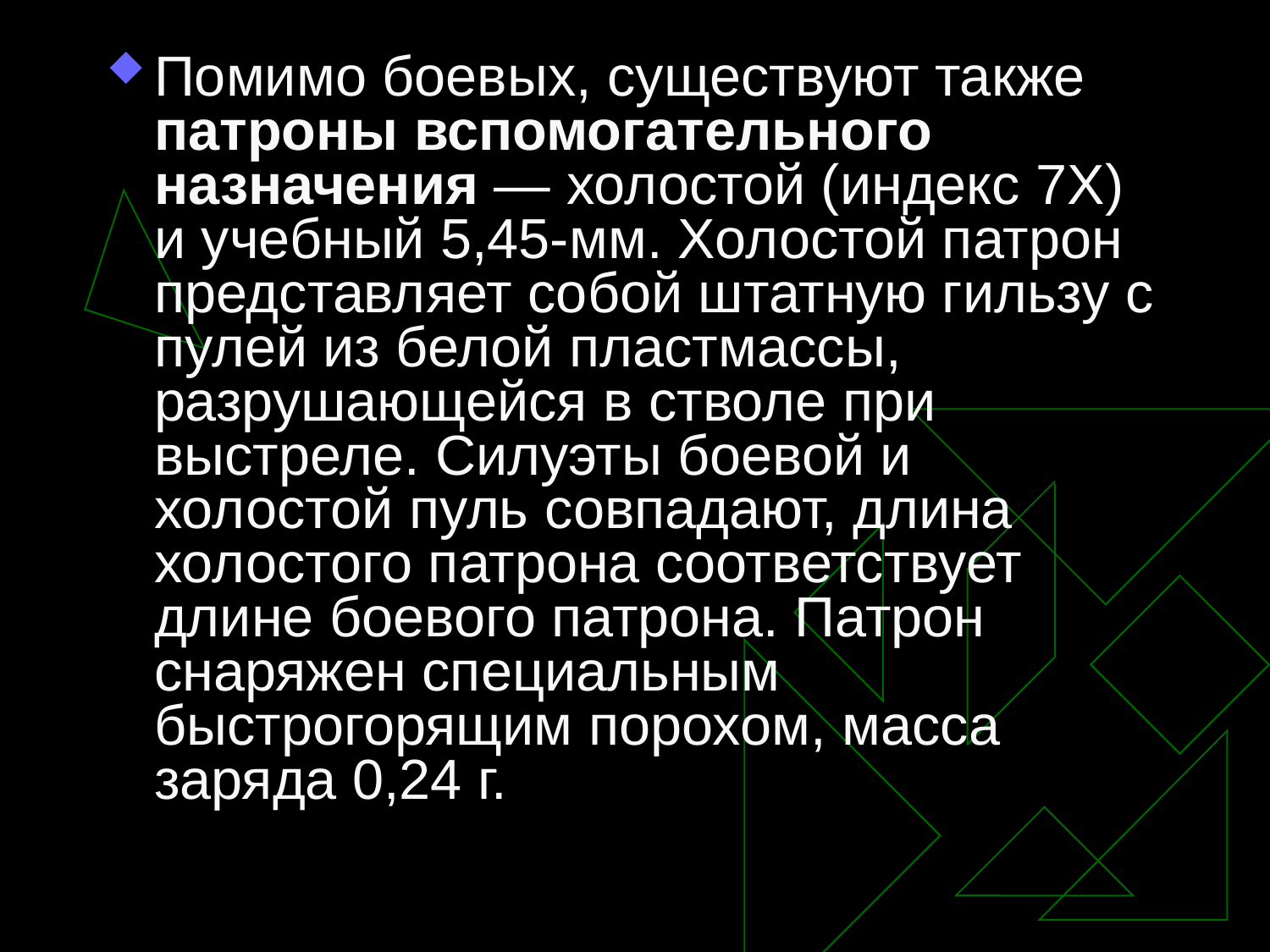

Помимо боевых, существуют также патроны вспомогательного назначения — холостой (индекс 7Х) и учебный 5,45-мм. Холостой патрон представляет собой штатную гильзу с пулей из белой пластмассы, разрушающейся в стволе при выстреле. Силуэты боевой и холостой пуль совпадают, длина холостого патрона соответствует длине боевого патрона. Патрон снаряжен специальным быстрогорящим порохом, масса заряда 0,24 г.